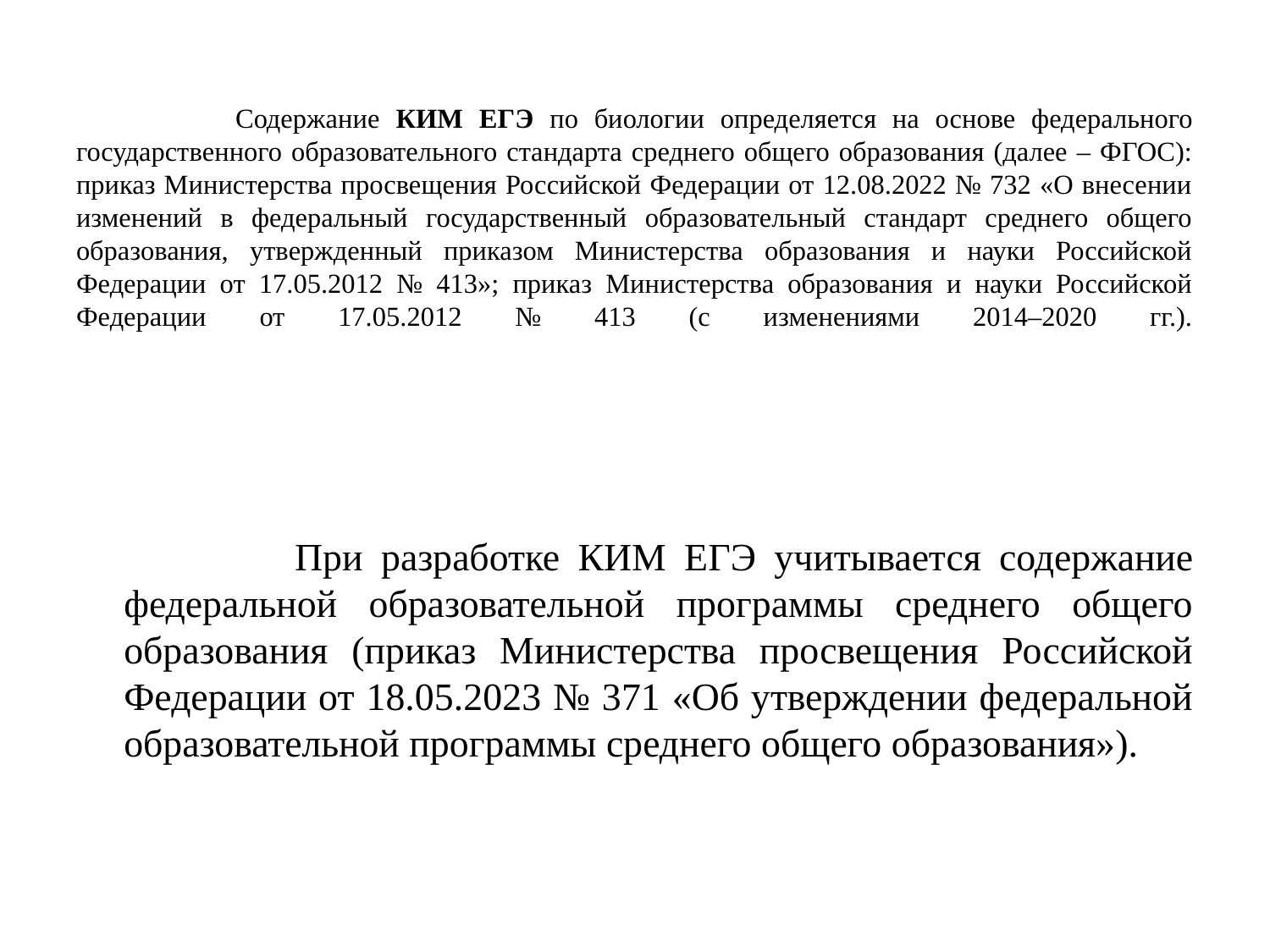

# Содержание КИМ ЕГЭ по биологии определяется на основе федерального государственного образовательного стандарта среднего общего образования (далее – ФГОС): приказ Министерства просвещения Российской Федерации от 12.08.2022 № 732 «О внесении изменений в федеральный государственный образовательный стандарт среднего общего образования, утвержденный приказом Министерства образования и науки Российской Федерации от 17.05.2012 № 413»; приказ Министерства образования и науки Российской Федерации от 17.05.2012 № 413 (с изменениями 2014–2020 гг.).
            При разработке КИМ ЕГЭ учитывается содержание федеральной образовательной программы среднего общего образования (приказ Министерства просвещения Российской Федерации от 18.05.2023 № 371 «Об утверждении федеральной образовательной программы среднего общего образования»).